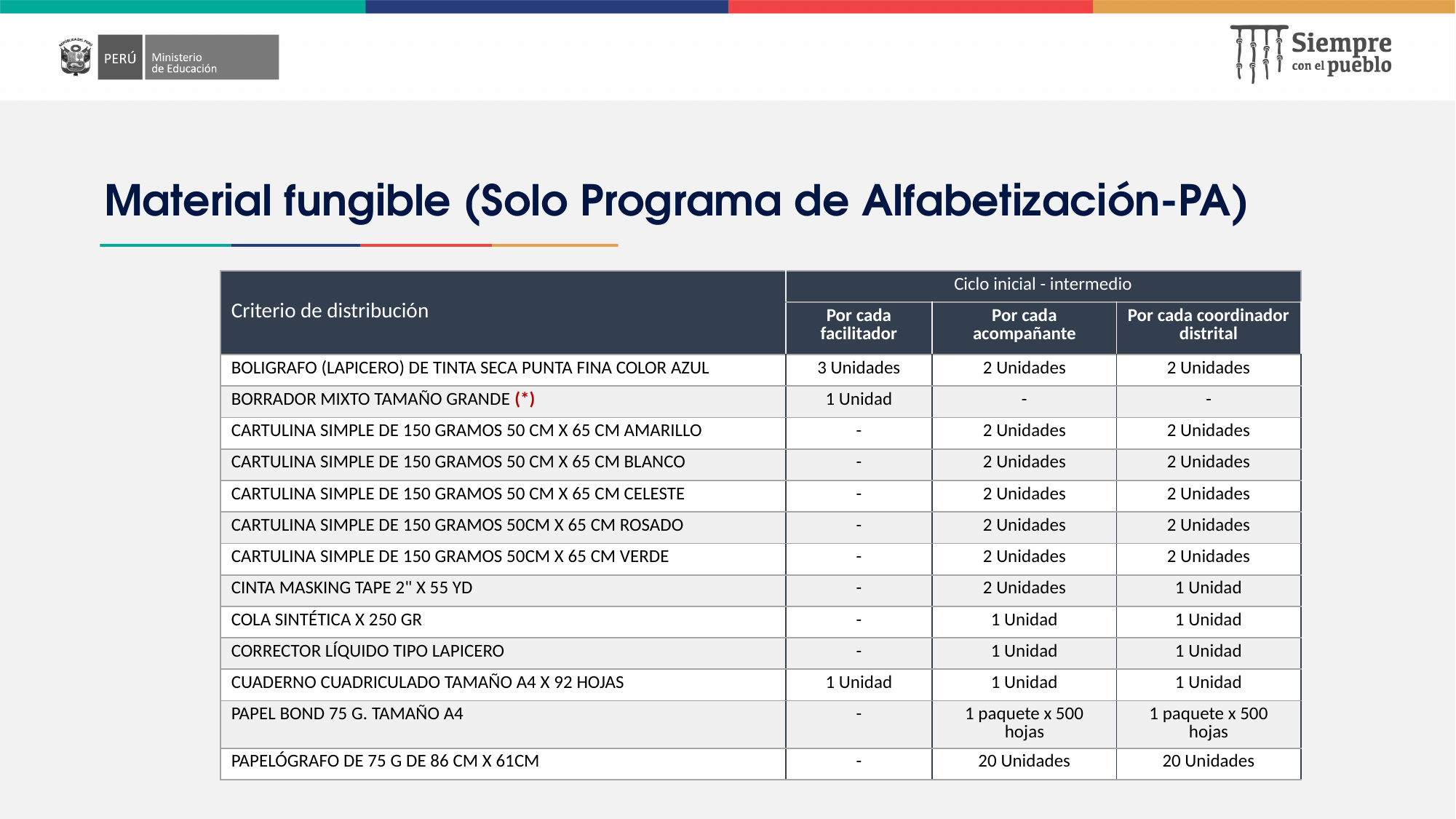

# Material fungible (Solo Programa de Alfabetización-PA)
| Criterio de distribución | Ciclo inicial - intermedio |  |  |
| --- | --- | --- | --- |
|  | Por cada facilitador | Por cada acompañante | Por cada coordinador distrital |
| BOLIGRAFO (LAPICERO) DE TINTA SECA PUNTA FINA COLOR AZUL | 3 Unidades | 2 Unidades | 2 Unidades |
| BORRADOR MIXTO TAMAÑO GRANDE (\*) | 1 Unidad | - | - |
| CARTULINA SIMPLE DE 150 GRAMOS 50 CM X 65 CM AMARILLO | - | 2 Unidades | 2 Unidades |
| CARTULINA SIMPLE DE 150 GRAMOS 50 CM X 65 CM BLANCO | - | 2 Unidades | 2 Unidades |
| CARTULINA SIMPLE DE 150 GRAMOS 50 CM X 65 CM CELESTE | - | 2 Unidades | 2 Unidades |
| CARTULINA SIMPLE DE 150 GRAMOS 50CM X 65 CM ROSADO | - | 2 Unidades | 2 Unidades |
| CARTULINA SIMPLE DE 150 GRAMOS 50CM X 65 CM VERDE | - | 2 Unidades | 2 Unidades |
| CINTA MASKING TAPE 2" X 55 YD | - | 2 Unidades | 1 Unidad |
| COLA SINTÉTICA X 250 GR | - | 1 Unidad | 1 Unidad |
| CORRECTOR LÍQUIDO TIPO LAPICERO | - | 1 Unidad | 1 Unidad |
| CUADERNO CUADRICULADO TAMAÑO A4 X 92 HOJAS | 1 Unidad | 1 Unidad | 1 Unidad |
| PAPEL BOND 75 G. TAMAÑO A4 | - | 1 paquete x 500 hojas | 1 paquete x 500 hojas |
| PAPELÓGRAFO DE 75 G DE 86 CM X 61CM | - | 20 Unidades | 20 Unidades |